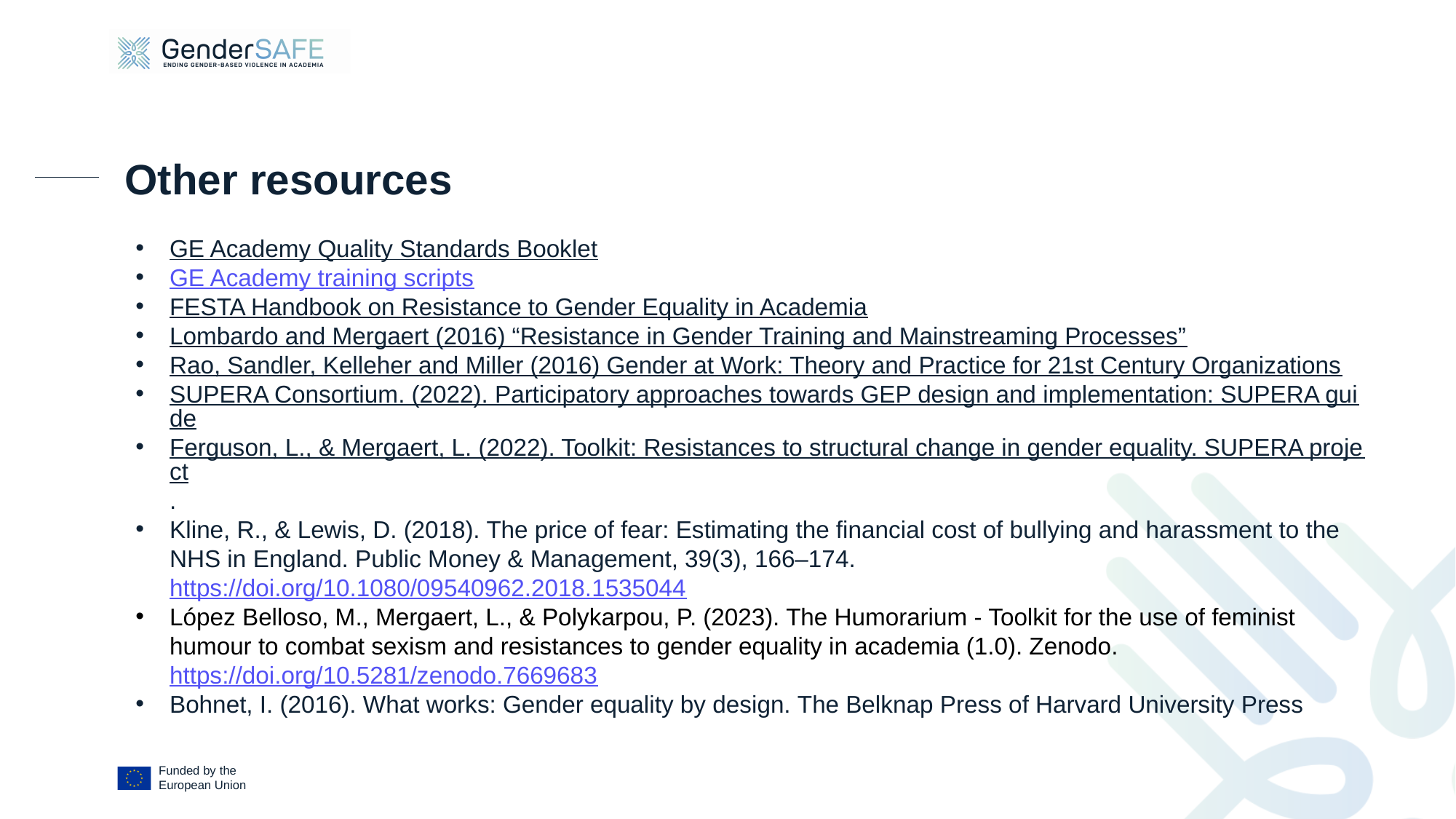

# Other resources
GE Academy Quality Standards Booklet
GE Academy training scripts
FESTA Handbook on Resistance to Gender Equality in Academia
Lombardo and Mergaert (2016) “Resistance in Gender Training and Mainstreaming Processes”
Rao, Sandler, Kelleher and Miller (2016) Gender at Work: Theory and Practice for 21st Century Organizations
SUPERA Consortium. (2022). Participatory approaches towards GEP design and implementation: SUPERA guide
Ferguson, L., & Mergaert, L. (2022). Toolkit: Resistances to structural change in gender equality. SUPERA project.
Kline, R., & Lewis, D. (2018). The price of fear: Estimating the financial cost of bullying and harassment to the NHS in England. Public Money & Management, 39(3), 166–174. https://doi.org/10.1080/09540962.2018.1535044
López Belloso, M., Mergaert, L., & Polykarpou, P. (2023). The Humorarium - Toolkit for the use of feminist humour to combat sexism and resistances to gender equality in academia (1.0). Zenodo. https://doi.org/10.5281/zenodo.7669683
Bohnet, I. (2016). What works: Gender equality by design. The Belknap Press of Harvard University Press